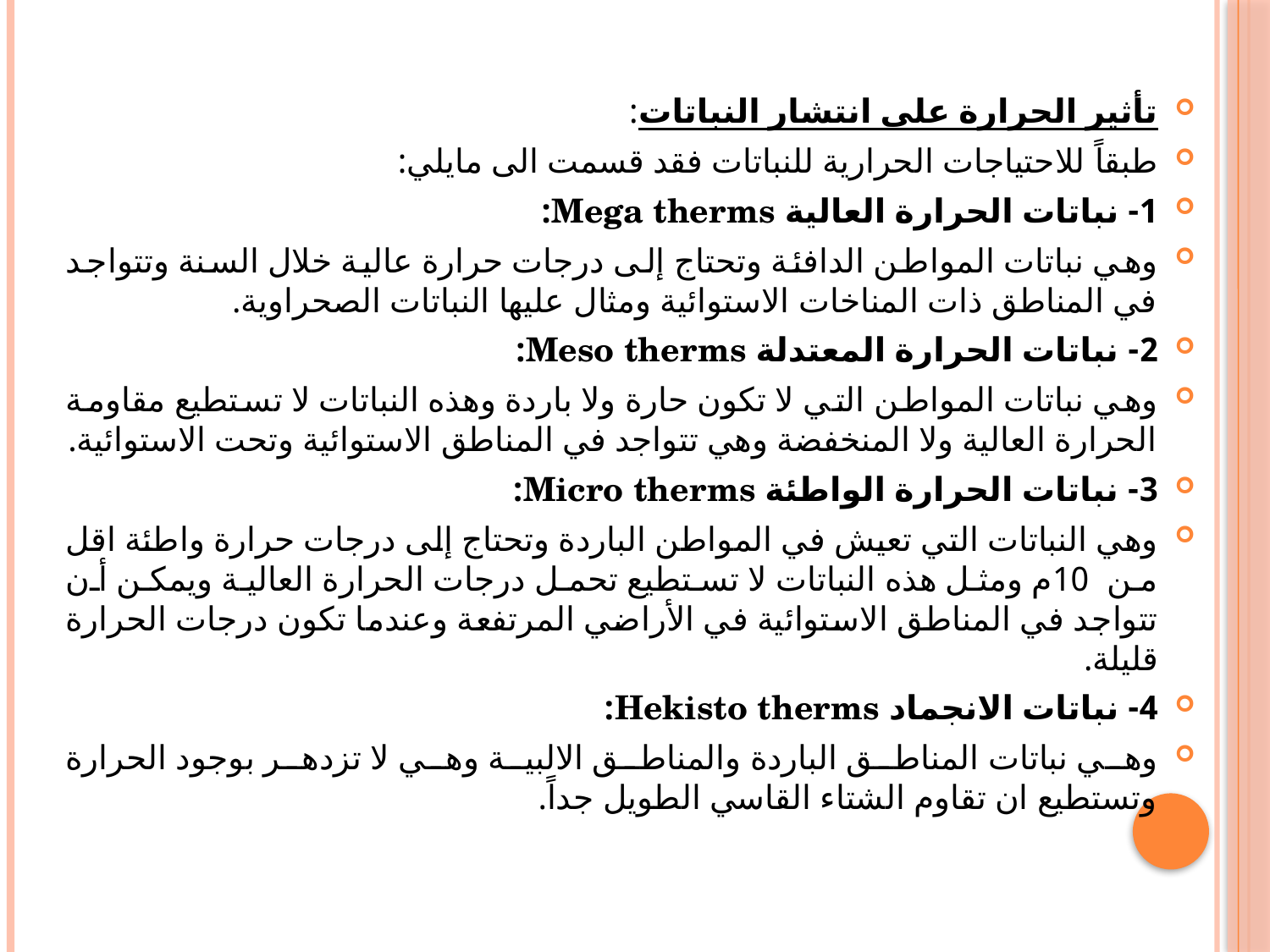

#

تأثير الحرارة على انتشار النباتات:
طبقاً للاحتياجات الحرارية للنباتات فقد قسمت الى مايلي:
1- نباتات الحرارة العالية Mega therms:
وهي نباتات المواطن الدافئة وتحتاج إلى درجات حرارة عالية خلال السنة وتتواجد في المناطق ذات المناخات الاستوائية ومثال عليها النباتات الصحراوية.
2- نباتات الحرارة المعتدلة Meso therms:
وهي نباتات المواطن التي لا تكون حارة ولا باردة وهذه النباتات لا تستطيع مقاومة الحرارة العالية ولا المنخفضة وهي تتواجد في المناطق الاستوائية وتحت الاستوائية.
3- نباتات الحرارة الواطئة Micro therms:
وهي النباتات التي تعيش في المواطن الباردة وتحتاج إلى درجات حرارة واطئة اقل من 10م ومثل هذه النباتات لا تستطيع تحمل درجات الحرارة العالية ويمكن أن تتواجد في المناطق الاستوائية في الأراضي المرتفعة وعندما تكون درجات الحرارة قليلة.
4- نباتات الانجماد Hekisto therms:
وهي نباتات المناطق الباردة والمناطق الالبية وهي لا تزدهر بوجود الحرارة وتستطيع ان تقاوم الشتاء القاسي الطويل جداً.